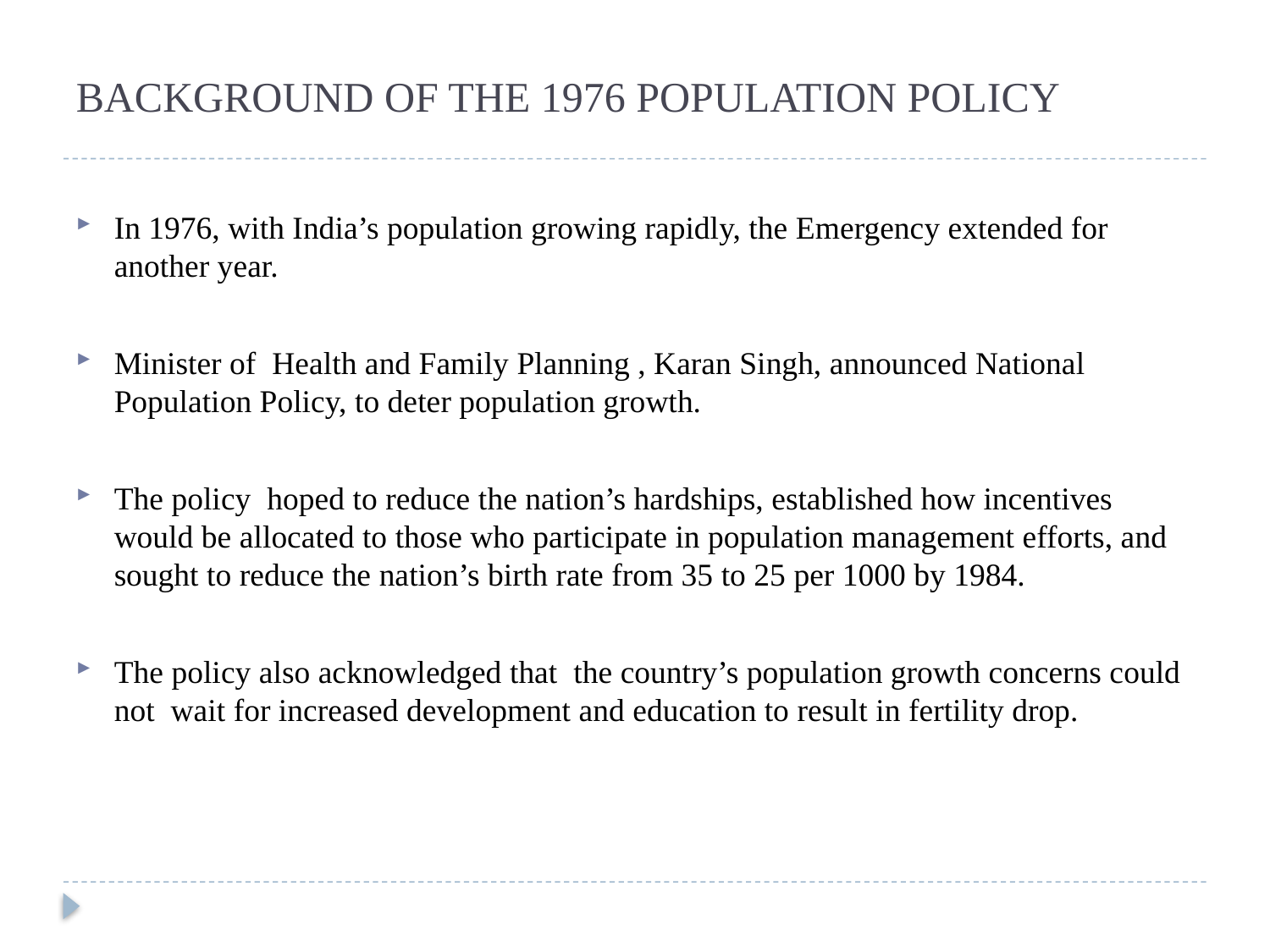

# BACKGROUND OF THE 1976 POPULATION POLICY
In 1976, with India’s population growing rapidly, the Emergency extended for another year.

Minister of  Health and Family Planning , Karan Singh, announced National Population Policy, to deter population growth.

The policy  hoped to reduce the nation’s hardships, established how incentives would be allocated to those who participate in population management efforts, and  sought to reduce the nation’s birth rate from 35 to 25 per 1000 by 1984.

The policy also acknowledged that  the country’s population growth concerns could not  wait for increased development and education to result in fertility drop.